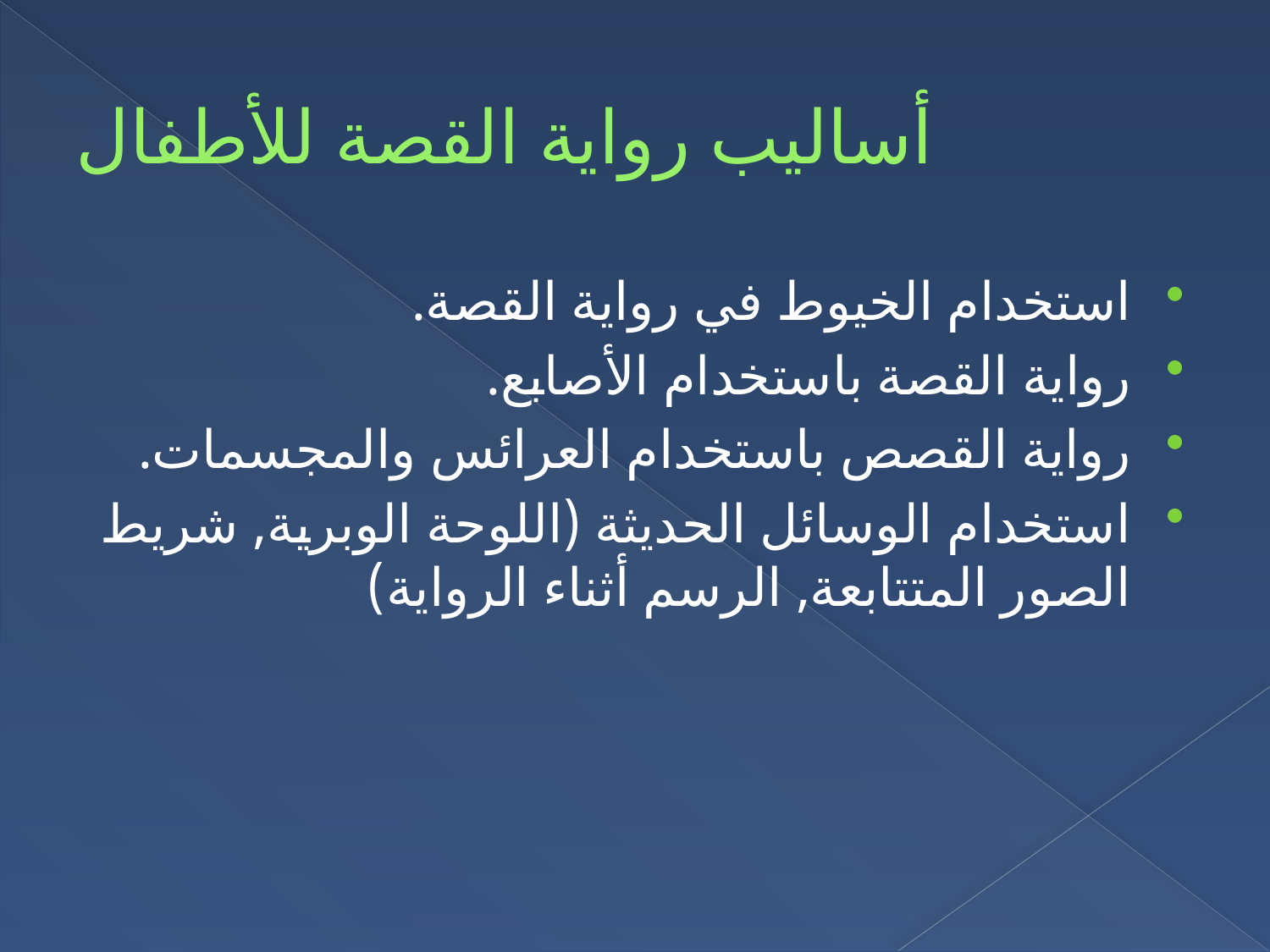

# أساليب رواية القصة للأطفال
استخدام الخيوط في رواية القصة.
رواية القصة باستخدام الأصابع.
رواية القصص باستخدام العرائس والمجسمات.
استخدام الوسائل الحديثة (اللوحة الوبرية, شريط الصور المتتابعة, الرسم أثناء الرواية)